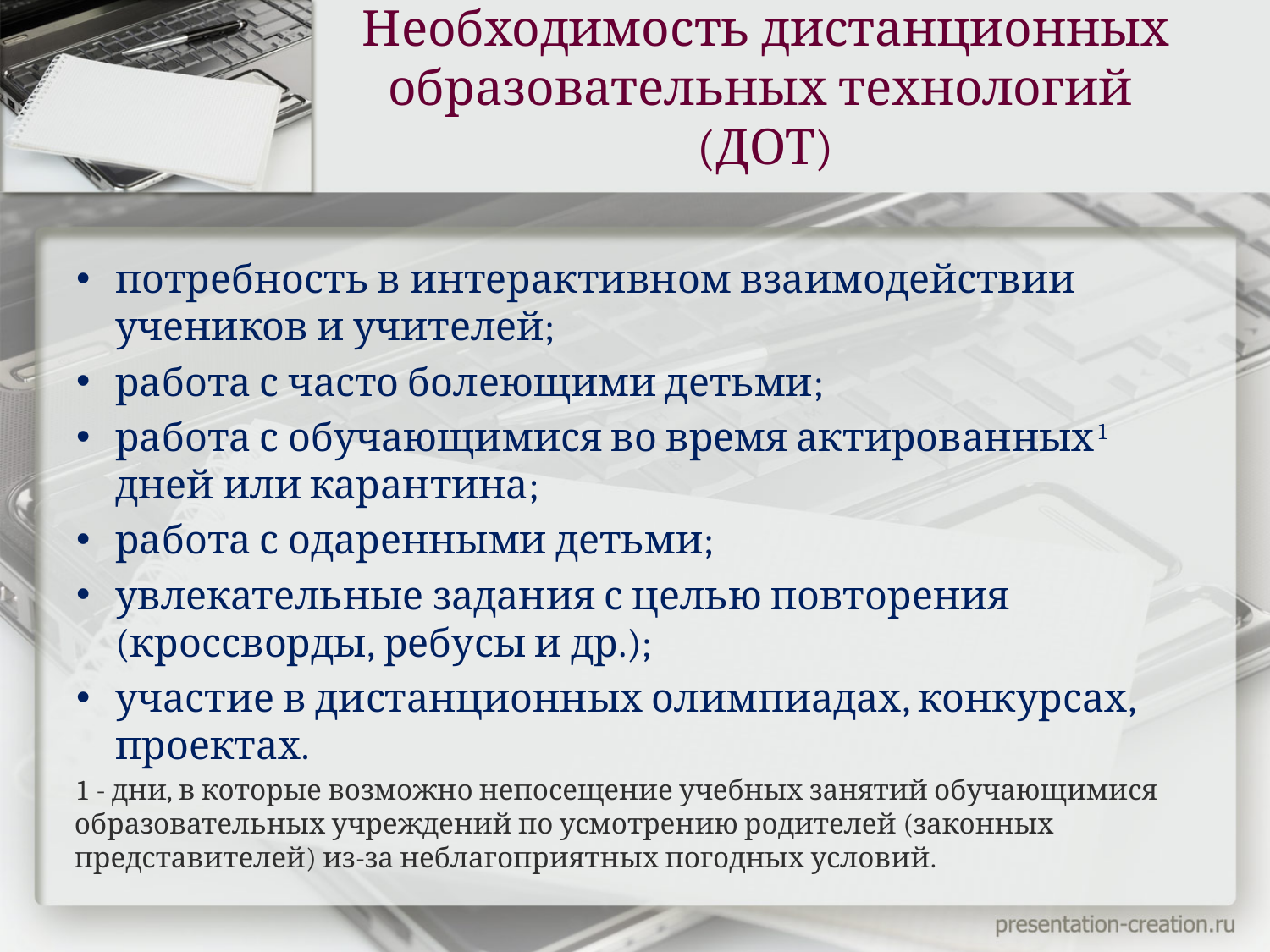

# Необходимость дистанционных образовательных технологий  (ДОТ)
потребность в интерактивном взаимодействии учеников и учителей;
работа с часто болеющими детьми;
работа с обучающимися во время актированных1 дней или карантина;
работа с одаренными детьми;
увлекательные задания с целью повторения (кроссворды, ребусы и др.);
участие в дистанционных олимпиадах, конкурсах, проектах.

1 - дни, в которые возможно непосещение учебных занятий обучающимися образовательных учреждений по усмотрению родителей (законных представителей) из-за неблагоприятных погодных условий.